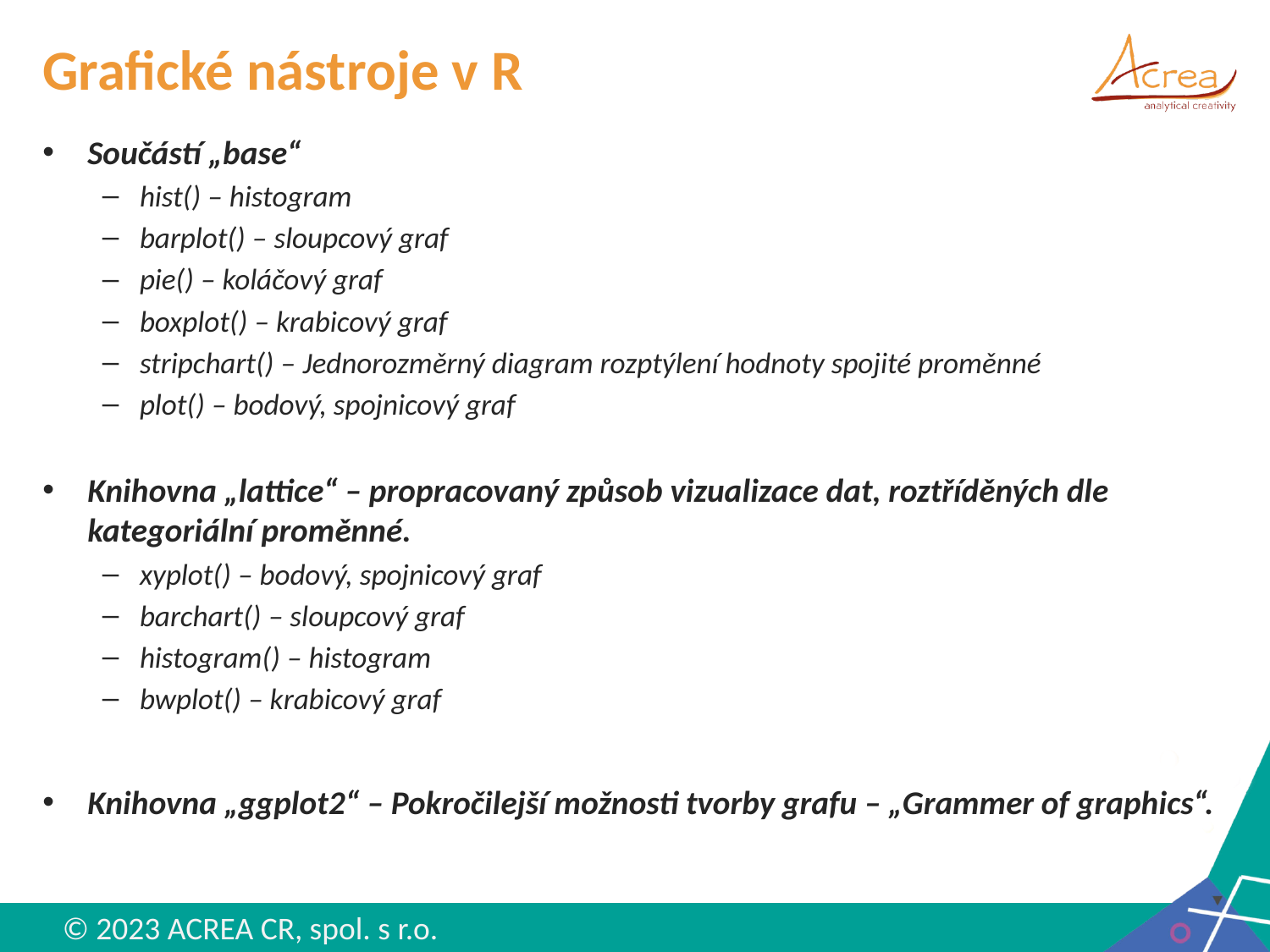

# Grafické nástroje v R
Součástí „base“
hist() – histogram
barplot() – sloupcový graf
pie() – koláčový graf
boxplot() – krabicový graf
stripchart() – Jednorozměrný diagram rozptýlení hodnoty spojité proměnné
plot() – bodový, spojnicový graf

Knihovna „lattice“ – propracovaný způsob vizualizace dat, roztříděných dle kategoriální proměnné.
xyplot() – bodový, spojnicový graf
barchart() – sloupcový graf
histogram() – histogram
bwplot() – krabicový graf

Knihovna „ggplot2“ – Pokročilejší možnosti tvorby grafu – „Grammer of graphics“.